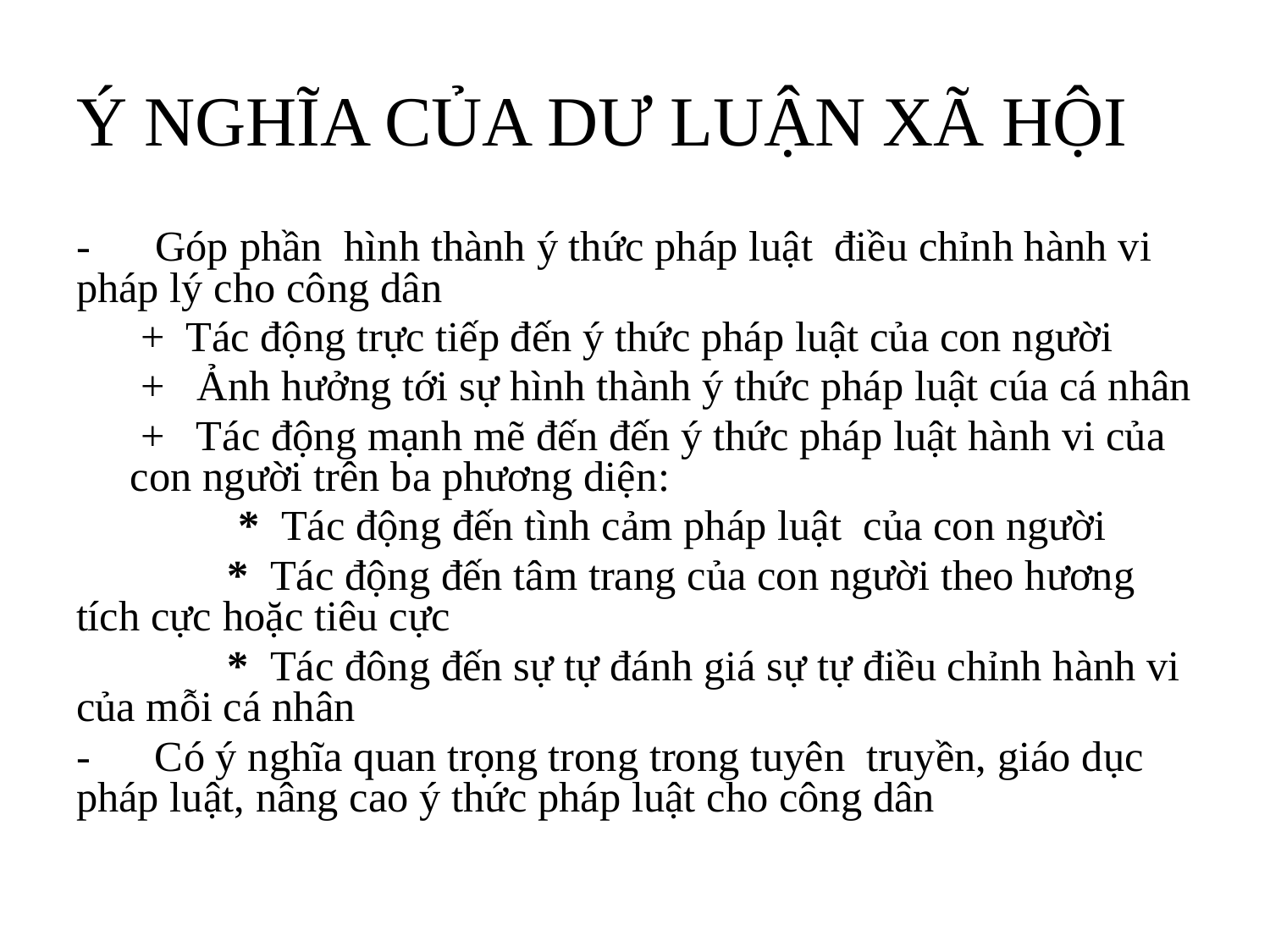

Ý NGHĨA CỦA DƯ LUẬN XÃ HỘI
-      Góp phần  hình thành ý thức pháp luật  điều chỉnh hành vi pháp lý cho công dân
      +  Tác động trực tiếp đến ý thức pháp luật của con người
      +   Ảnh hưởng tới sự hình thành ý thức pháp luật cúa cá nhân
      +   Tác động mạnh mẽ đến đến ý thức pháp luật hành vi của        con người trên ba phương diện:
               *  Tác động đến tình cảm pháp luật  của con người
              *  Tác động đến tâm trang của con người theo hương     tích cực hoặc tiêu cực
              *  Tác đông đến sự tự đánh giá sự tự điều chỉnh hành vi của mỗi cá nhân
-      Có ý nghĩa quan trọng trong trong tuyên  truyền, giáo dục pháp luật, nâng cao ý thức pháp luật cho công dân